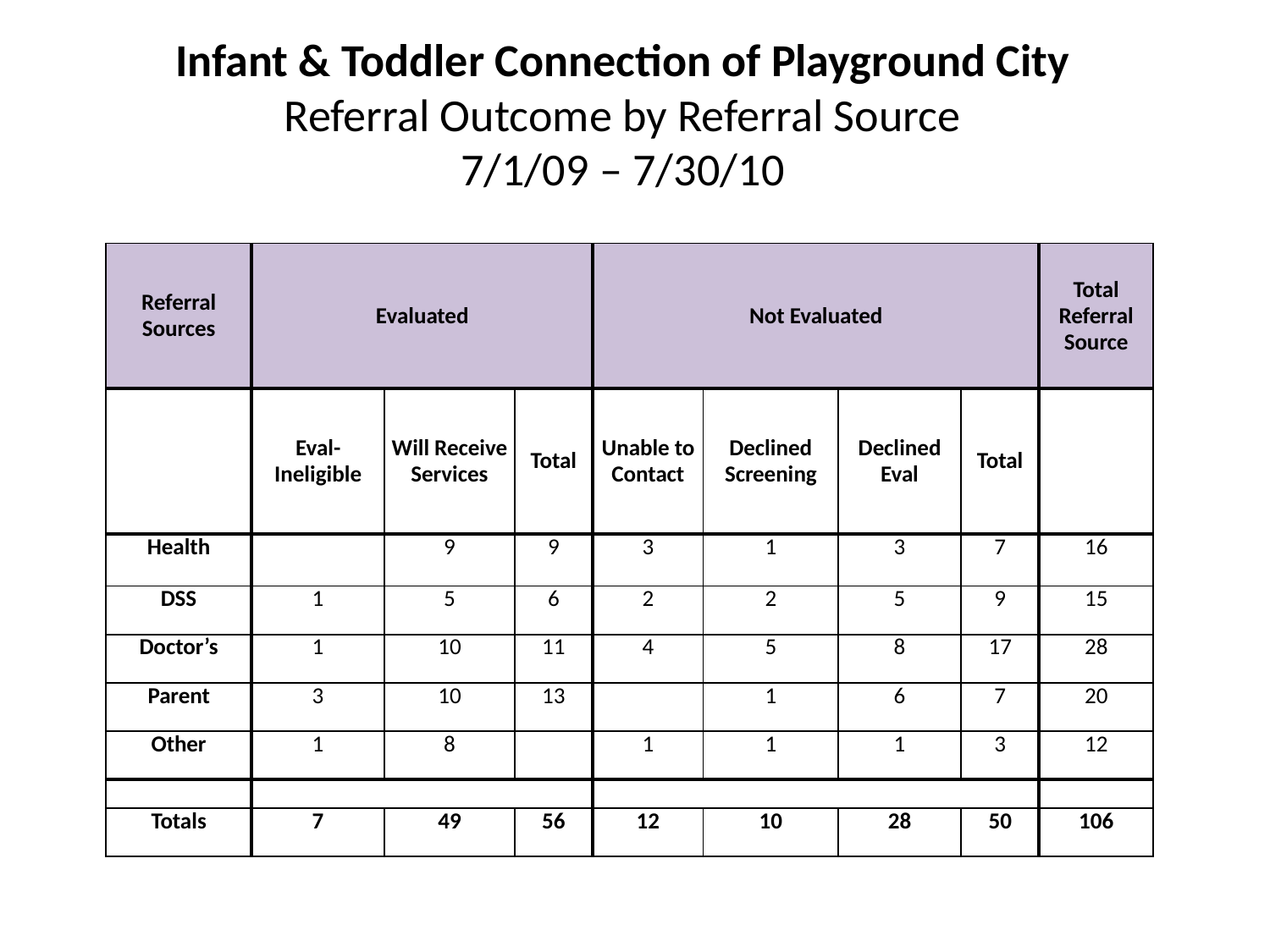

Infant & Toddler Connection of Playground City
Referral Outcome by Referral Source
7/1/09 – 7/30/10
| Referral Sources | Evaluated |  |  | Not Evaluated |  |  |  | Total Referral Source |
| --- | --- | --- | --- | --- | --- | --- | --- | --- |
|  | Eval-Ineligible | Will Receive Services | Total | Unable to Contact | Declined Screening | Declined Eval | Total |  |
| Health |  | 9 | 9 | 3 | 1 | 3 | 7 | 16 |
| DSS | 1 | 5 | 6 | 2 | 2 | 5 | 9 | 15 |
| Doctor’s | 1 | 10 | 11 | 4 | 5 | 8 | 17 | 28 |
| Parent | 3 | 10 | 13 |  | 1 | 6 | 7 | 20 |
| Other | 1 | 8 |  | 1 | 1 | 1 | 3 | 12 |
|  |  |  |  |  |  |  |  |  |
| Totals | 7 | 49 | 56 | 12 | 10 | 28 | 50 | 106 |